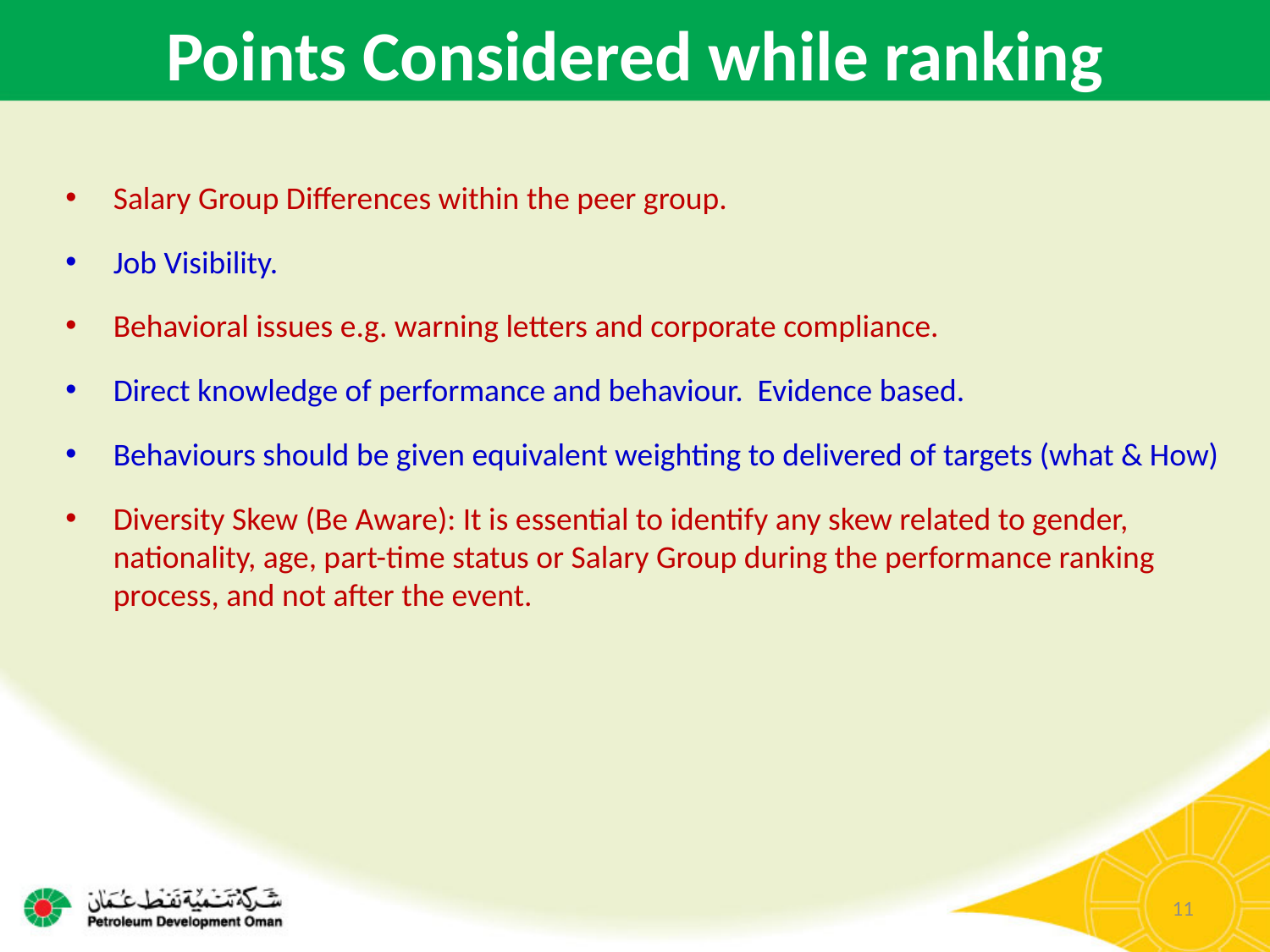

# Points Considered while ranking

Salary Group Differences within the peer group.

Job Visibility.

Behavioral issues e.g. warning letters and corporate compliance.

Direct knowledge of performance and behaviour.  Evidence based.

Behaviours should be given equivalent weighting to delivered of targets (what & How)

Diversity Skew (Be Aware): It is essential to identify any skew related to gender, nationality, age, part-time status or Salary Group during the performance ranking process, and not after the event.
11